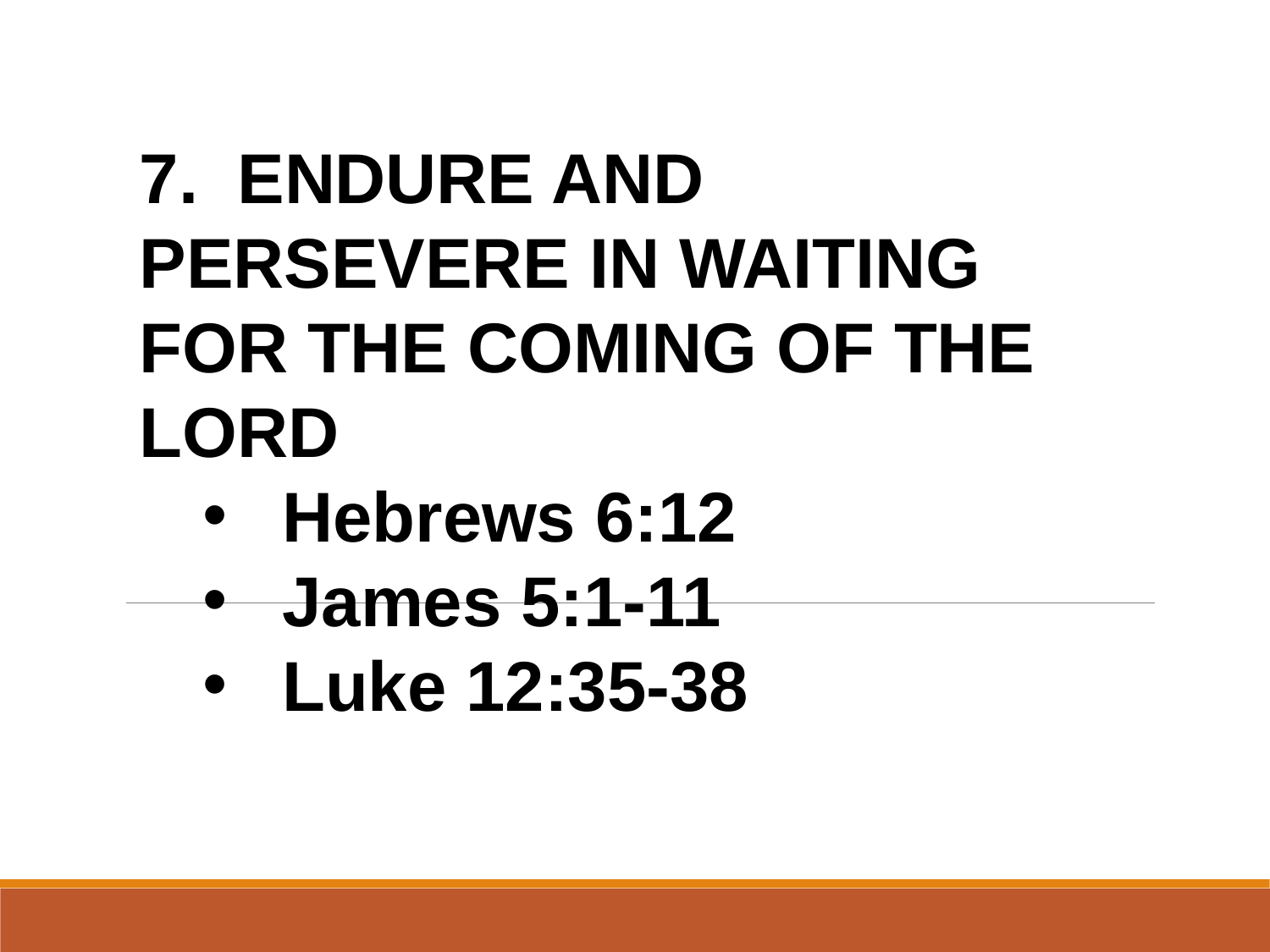

7.  ENDURE AND PERSEVERE IN WAITING FOR THE COMING OF THE LORD
Hebrews 6:12
James 5:1-11
Luke 12:35-38